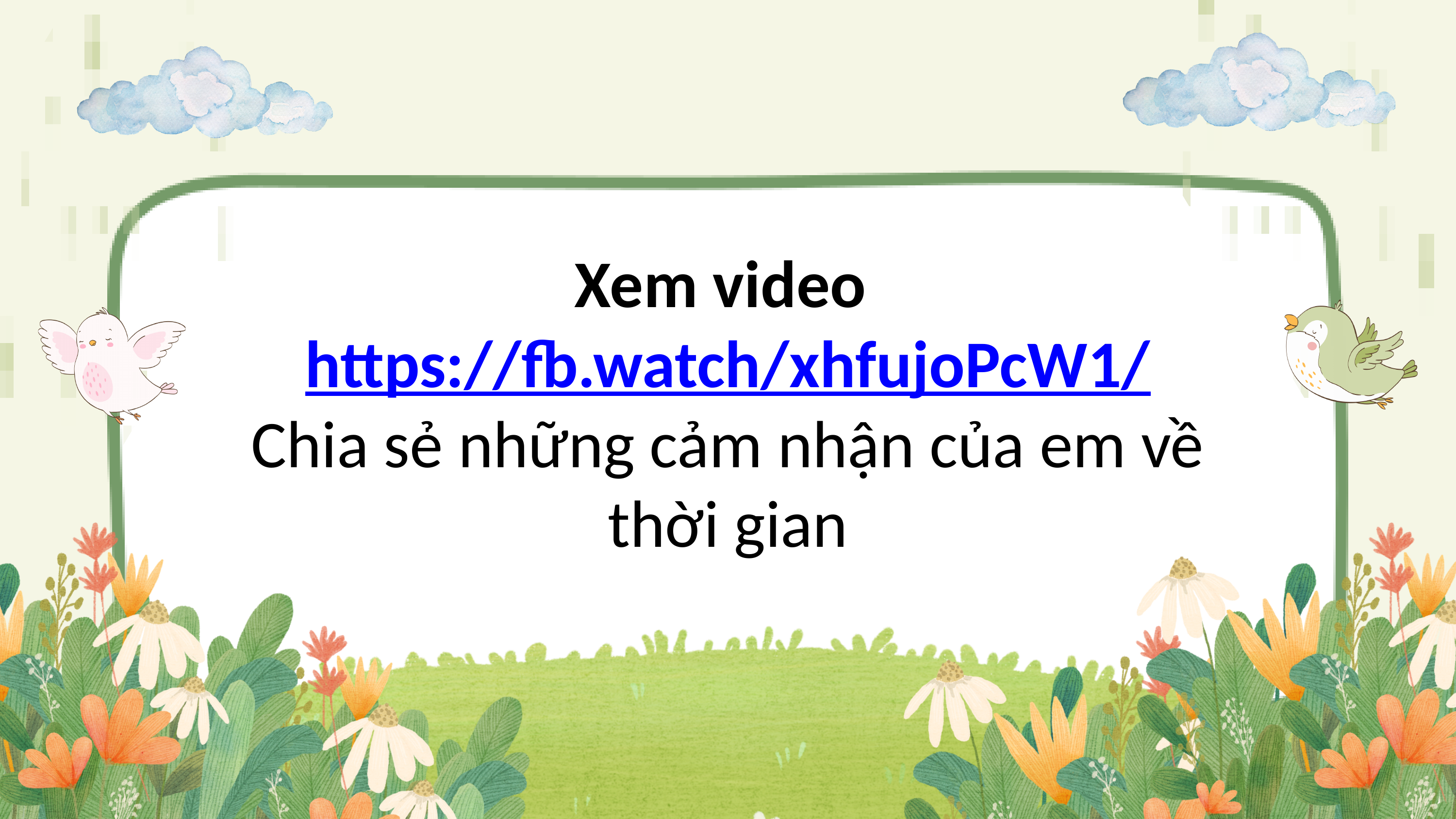

Xem video https://fb.watch/xhfujoPcW1/
Chia sẻ những cảm nhận của em về thời gian